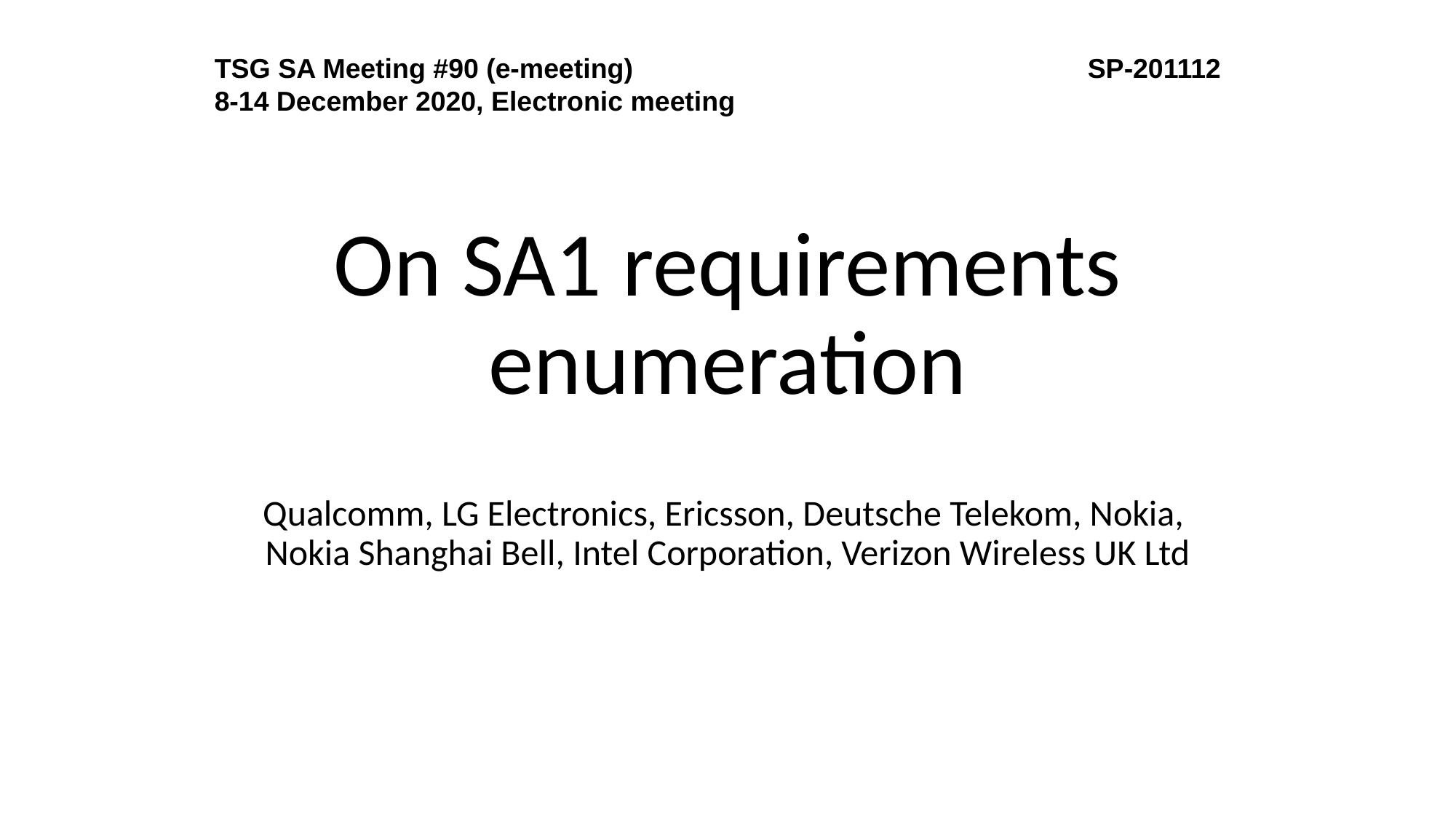

TSG SA Meeting #90 (e-meeting)					SP-201112
8-14 December 2020, Electronic meeting
# On SA1 requirements enumeration

Qualcomm, LG Electronics, Ericsson, Deutsche Telekom, Nokia,
Nokia Shanghai Bell, Intel Corporation, Verizon Wireless UK Ltd